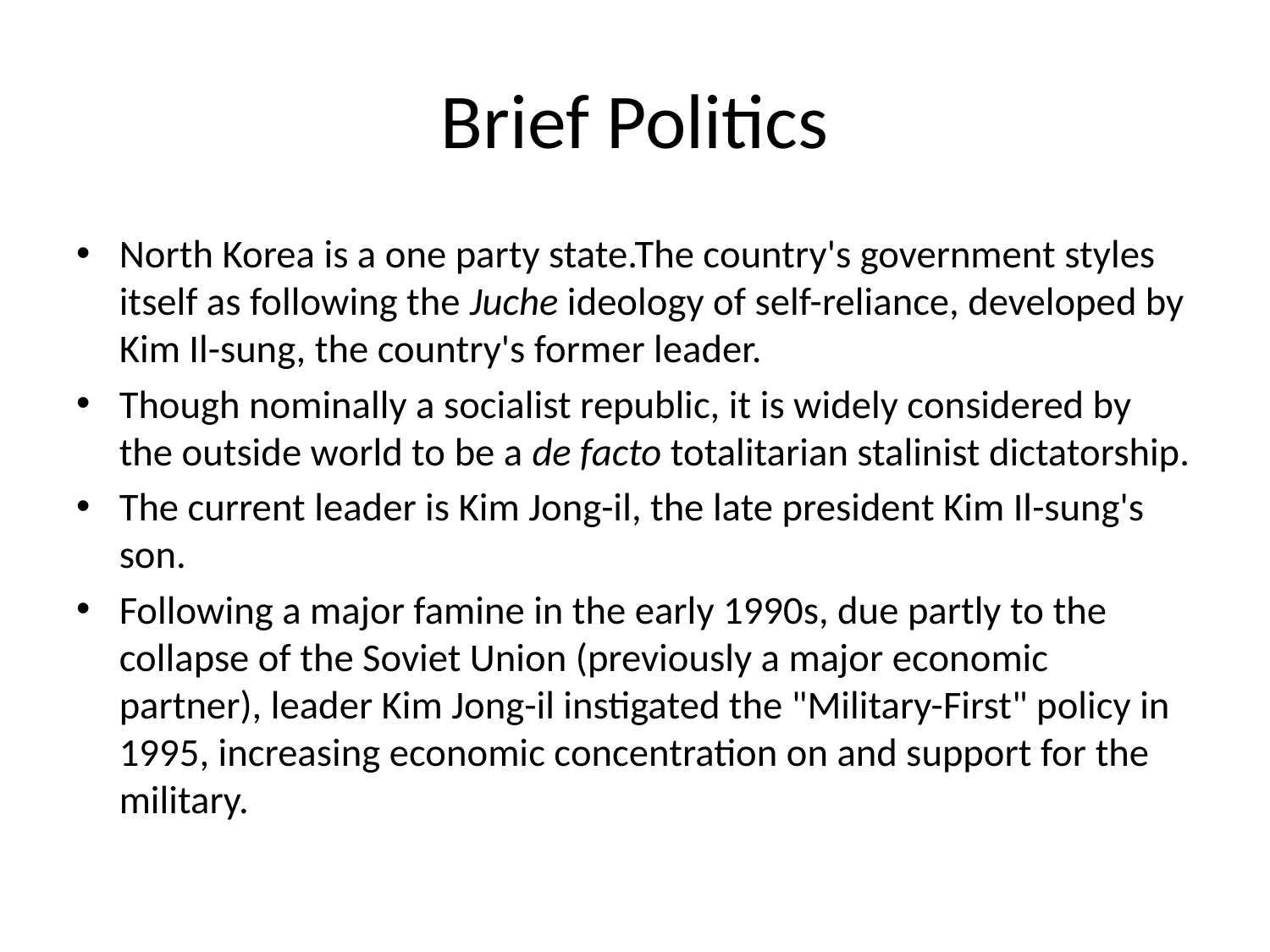

# Brief Politics
North Korea is a one party state.The country's government styles itself as following the Juche ideology of self-reliance, developed by Kim Il-sung, the country's former leader.
Though nominally a socialist republic, it is widely considered by the outside world to be a de facto totalitarian stalinist dictatorship.
The current leader is Kim Jong-il, the late president Kim Il-sung's son.
Following a major famine in the early 1990s, due partly to the collapse of the Soviet Union (previously a major economic partner), leader Kim Jong-il instigated the "Military-First" policy in 1995, increasing economic concentration on and support for the military.